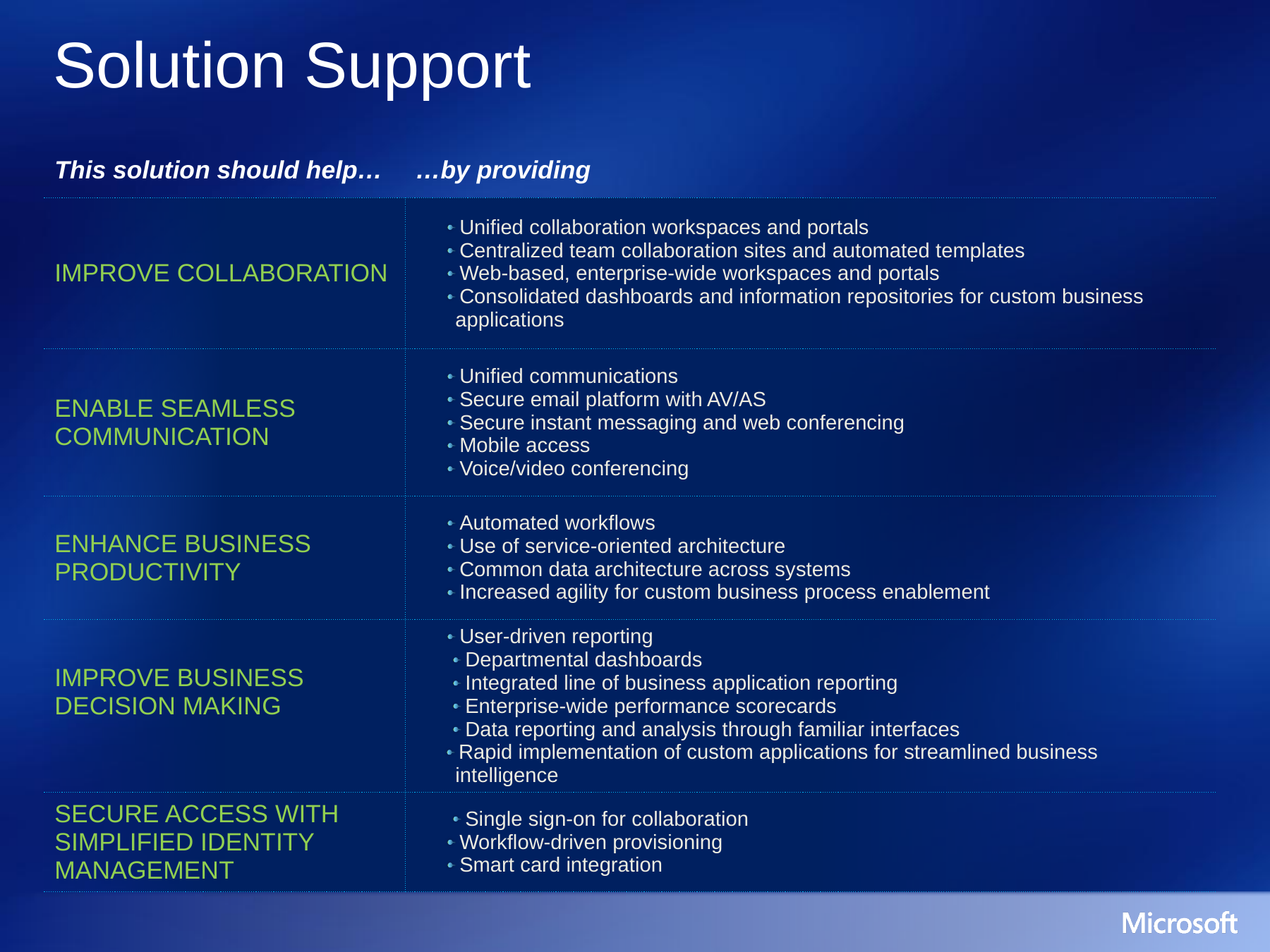

# Solution Support
| This solution should help… | …by providing |
| --- | --- |
| Improve collaboration | Unified collaboration workspaces and portals Centralized team collaboration sites and automated templates Web-based, enterprise-wide workspaces and portals Consolidated dashboards and information repositories for custom business applications |
| Enable seamless communication | Unified communications Secure email platform with AV/AS Secure instant messaging and web conferencing Mobile access Voice/video conferencing |
| Enhance business productivity | Automated workflows Use of service-oriented architecture Common data architecture across systems Increased agility for custom business process enablement |
| Improve business decision making | User-driven reporting Departmental dashboards Integrated line of business application reporting Enterprise-wide performance scorecards Data reporting and analysis through familiar interfaces Rapid implementation of custom applications for streamlined business intelligence |
| Secure access with simplified identity management | Single sign-on for collaboration Workflow-driven provisioning Smart card integration |